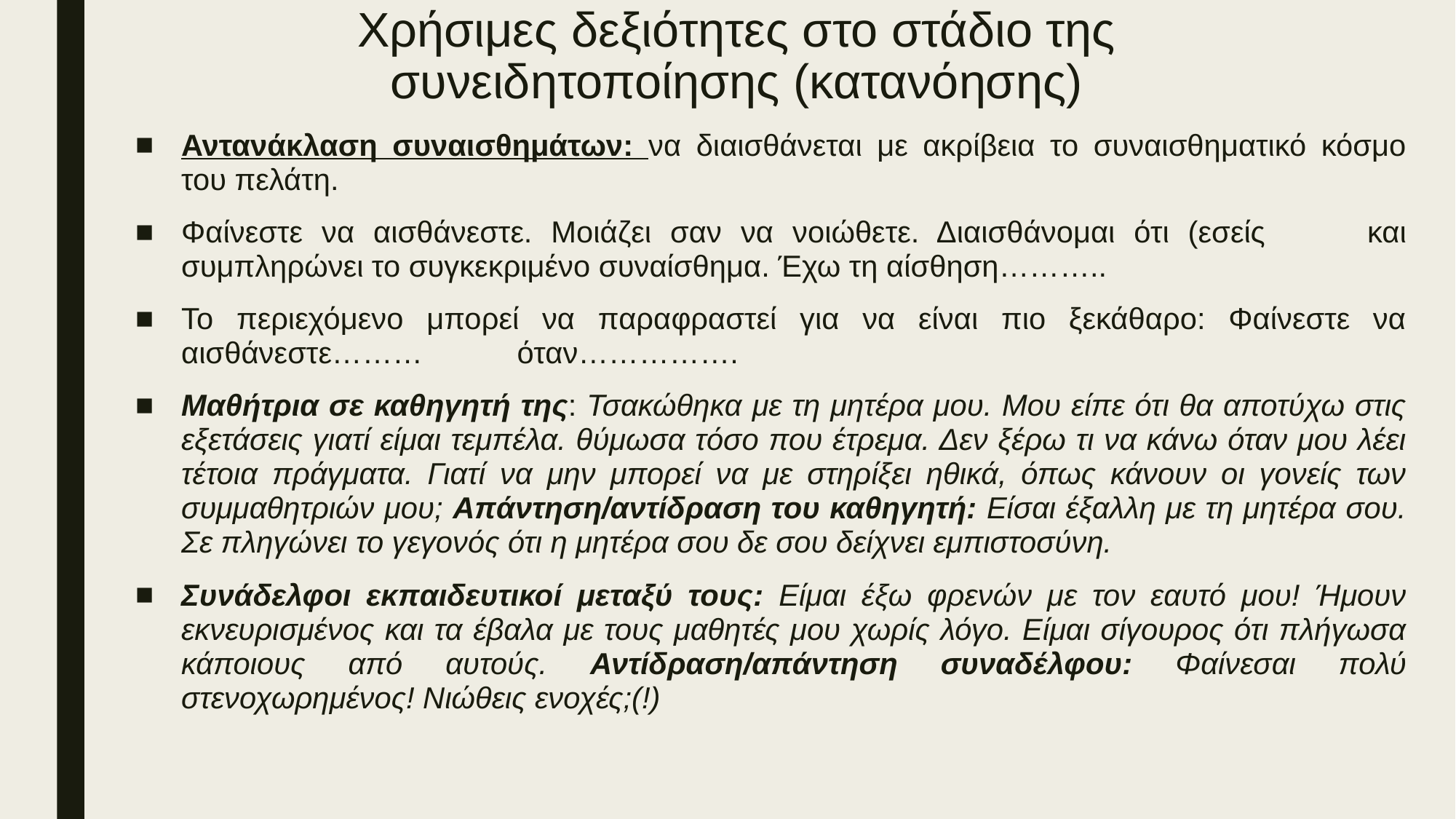

# Χρήσιμες δεξιότητες στο στάδιο της συνειδητοποίησης (κατανόησης)
Αντανάκλαση συναισθημάτων: να διαισθάνεται με ακρίβεια το συναισθηματικό κόσμο του πελάτη.
Φαίνεστε να αισθάνεστε. Μοιάζει σαν να νοιώθετε. Διαισθάνομαι ότι (εσείς	και συμπληρώνει το συγκεκριμένο συναίσθημα. Έχω τη αίσθηση………..
Το περιεχόμενο μπορεί να παραφραστεί για να είναι πιο ξεκάθαρο: Φαίνεστε να αισθάνεστε………	 όταν…………….
Μαθήτρια σε καθηγητή της: Τσακώθηκα με τη μητέρα μου. Μου είπε ότι θα αποτύχω στις εξετάσεις γιατί είμαι τε­μπέλα. θύμωσα τόσο που έτρεμα. Δεν ξέρω τι να κάνω όταν μου λέει τέτοια πράγ­ματα. Γιατί να μην μπορεί να με στηρίξει ηθικά, όπως κάνουν οι γονείς των συμμα­θητριών μου; Απάντηση/αντίδραση του καθηγητή: Είσαι έξαλλη με τη μητέρα σου. Σε πληγώνει το γεγονός ότι η μητέρα σου δε σου δείχνει εμπιστοσύνη.
Συνάδελφοι εκπαιδευτικοί μεταξύ τους: Είμαι έξω φρενών με τον εαυτό μου! Ήμουν εκνευρισμένος και τα έβαλα με τους μαθητές μου χωρίς λόγο. Είμαι σίγουρος ότι πλήγωσα κάποιους από αυτούς. Αντίδραση/απάντηση συναδέλφου: Φαίνεσαι πολύ στενοχωρημένος! Νιώθεις ενοχές;(!)